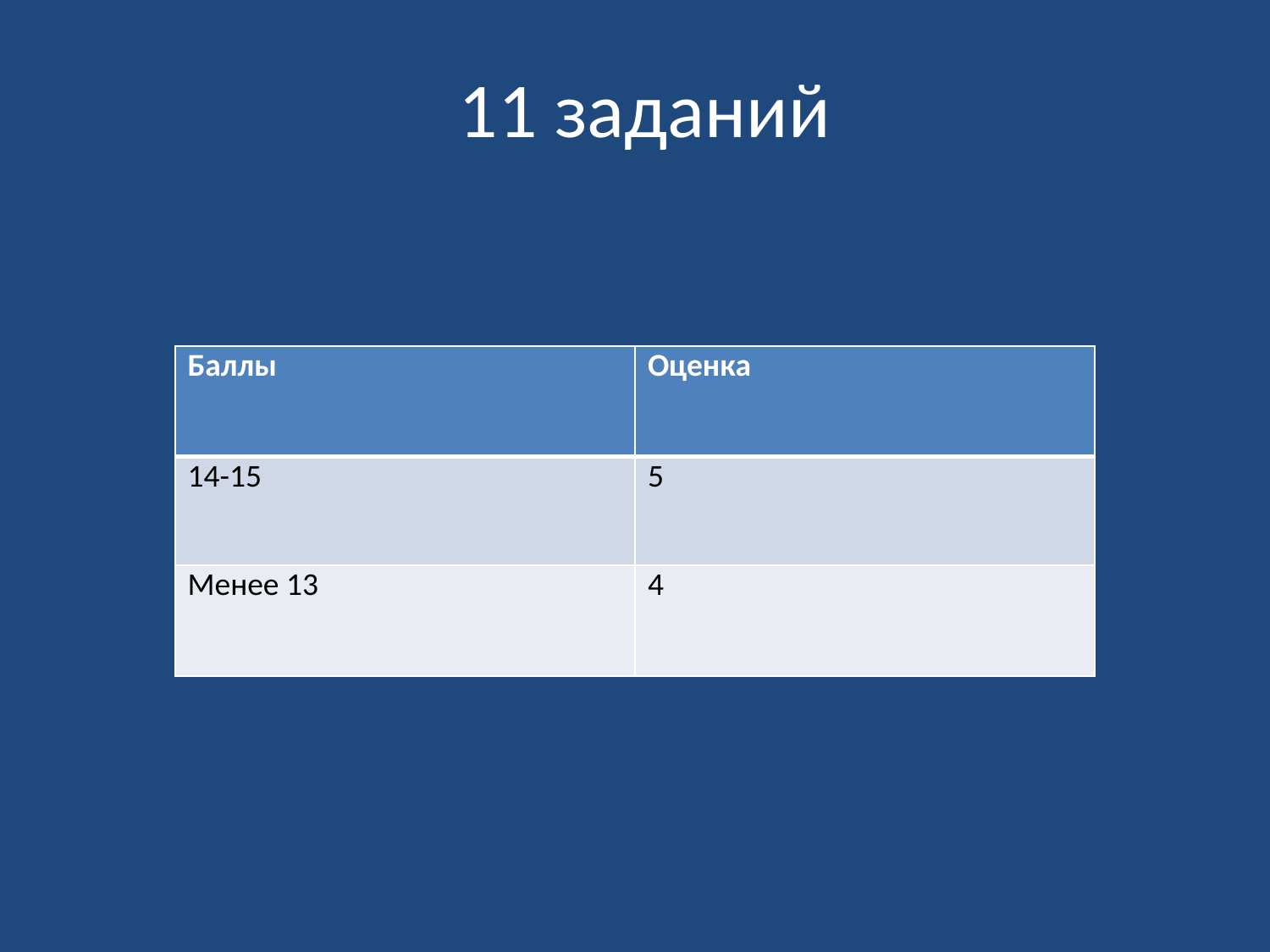

# 11 заданий
| Баллы | Оценка |
| --- | --- |
| 14-15 | 5 |
| Менее 13 | 4 |